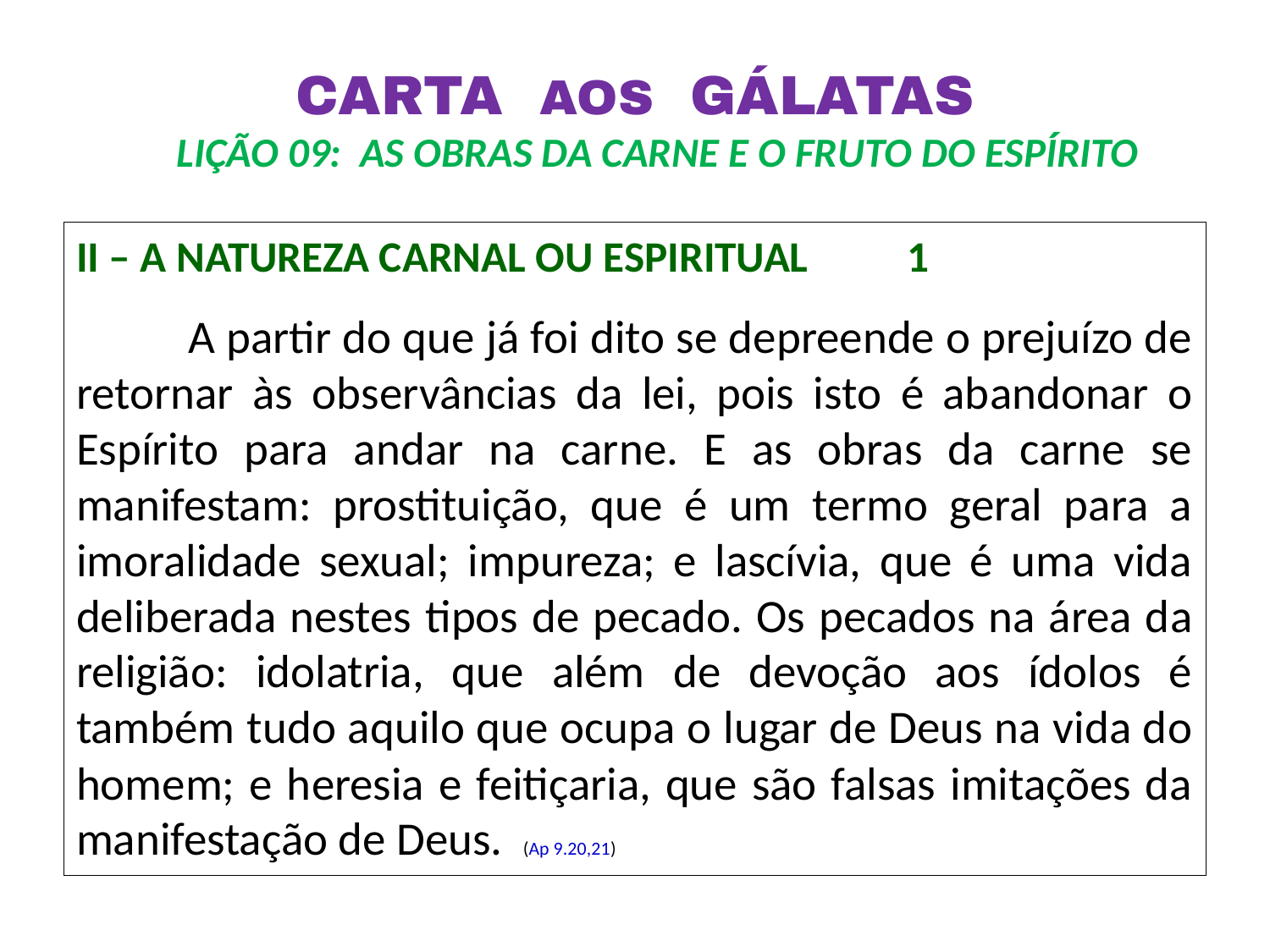

# CARTA  AOS  GÁLATAS LIÇÃO 09:  AS OBRAS DA CARNE E O FRUTO DO ESPÍRITO
II – A NATUREZA CARNAL OU ESPIRITUAL	     1

	A partir do que já foi dito se depreende o prejuízo de retornar às observâncias da lei, pois isto é abandonar o Espírito para andar na carne. E as obras da carne se manifestam: prostituição, que é um termo geral para a imoralidade sexual; impureza; e lascívia, que é uma vida deliberada nestes tipos de pecado. Os pecados na área da religião: idolatria, que além de devoção aos ídolos é também tudo aquilo que ocupa o lugar de Deus na vida do homem; e heresia e feitiçaria, que são falsas imitações da manifestação de Deus.		(Ap 9.20,21)